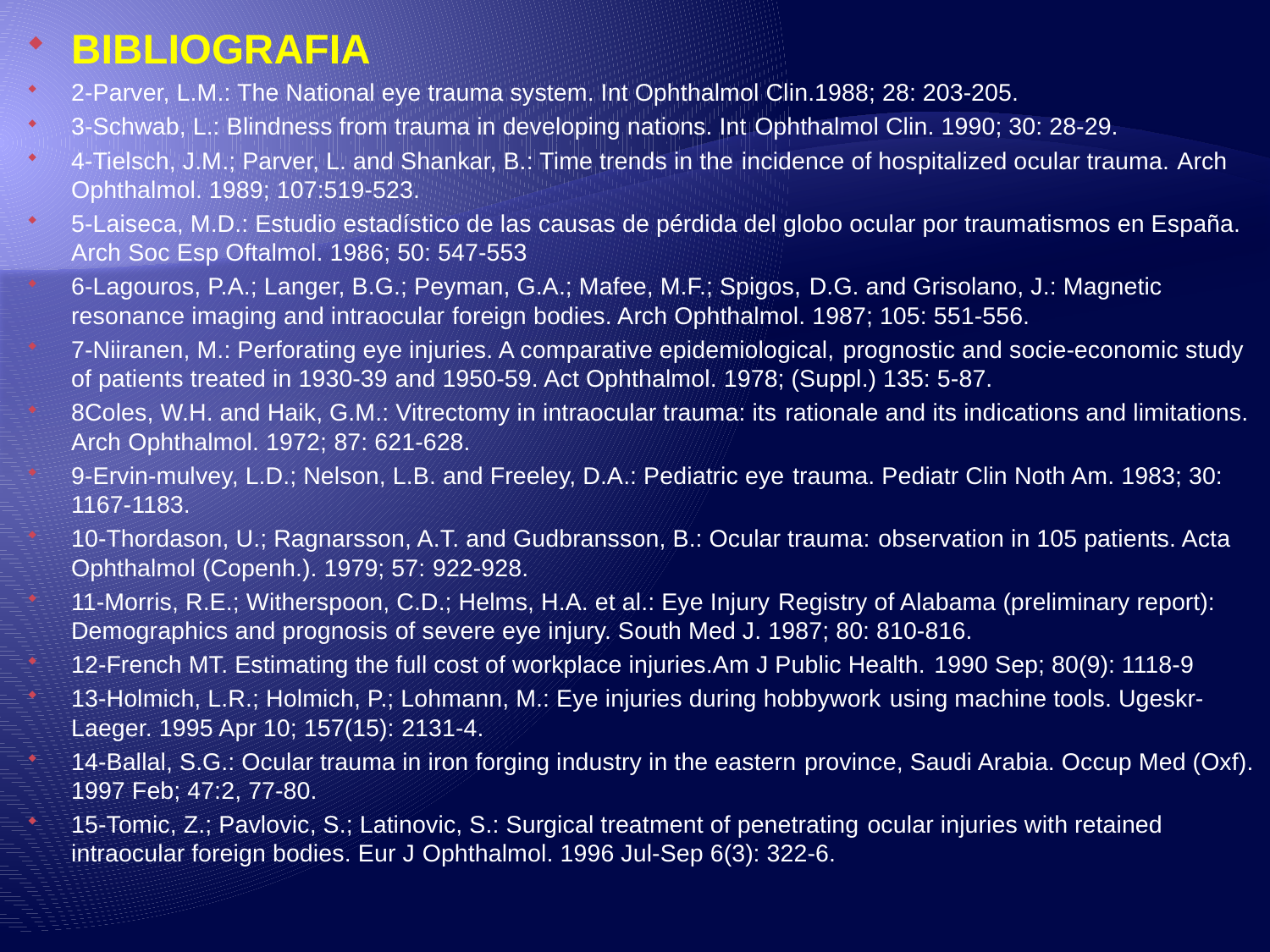

BIBLIOGRAFIA
2-Parver, L.M.: The National eye trauma system. Int Ophthalmol Clin.1988; 28: 203-205.
3-Schwab, L.: Blindness from trauma in developing nations. Int Ophthalmol Clin. 1990; 30: 28-29.
4-Tielsch, J.M.; Parver, L. and Shankar, B.: Time trends in the incidence of hospitalized ocular trauma. Arch Ophthalmol. 1989; 107:519-523.
5-Laiseca, M.D.: Estudio estadístico de las causas de pérdida del globo ocular por traumatismos en España. Arch Soc Esp Oftalmol. 1986; 50: 547-553
6-Lagouros, P.A.; Langer, B.G.; Peyman, G.A.; Mafee, M.F.; Spigos, D.G. and Grisolano, J.: Magnetic resonance imaging and intraocular foreign bodies. Arch Ophthalmol. 1987; 105: 551-556.
7-Niiranen, M.: Perforating eye injuries. A comparative epidemiological, prognostic and socie-economic study of patients treated in 1930-39 and 1950-59. Act Ophthalmol. 1978; (Suppl.) 135: 5-87.
8Coles, W.H. and Haik, G.M.: Vitrectomy in intraocular trauma: its rationale and its indications and limitations. Arch Ophthalmol. 1972; 87: 621-628.
9-Ervin-mulvey, L.D.; Nelson, L.B. and Freeley, D.A.: Pediatric eye trauma. Pediatr Clin Noth Am. 1983; 30: 1167-1183.
10-Thordason, U.; Ragnarsson, A.T. and Gudbransson, B.: Ocular trauma: observation in 105 patients. Acta Ophthalmol (Copenh.). 1979; 57: 922-928.
11-Morris, R.E.; Witherspoon, C.D.; Helms, H.A. et al.: Eye Injury Registry of Alabama (preliminary report): Demographics and prognosis of severe eye injury. South Med J. 1987; 80: 810-816.
12-French MT. Estimating the full cost of workplace injuries.Am J Public Health. 1990 Sep; 80(9): 1118-9
13-Holmich, L.R.; Holmich, P.; Lohmann, M.: Eye injuries during hobbywork using machine tools. Ugeskr-Laeger. 1995 Apr 10; 157(15): 2131-4.
14-Ballal, S.G.: Ocular trauma in iron forging industry in the eastern province, Saudi Arabia. Occup Med (Oxf). 1997 Feb; 47:2, 77-80.
15-Tomic, Z.; Pavlovic, S.; Latinovic, S.: Surgical treatment of penetrating ocular injuries with retained intraocular foreign bodies. Eur J Ophthalmol. 1996 Jul-Sep 6(3): 322-6.